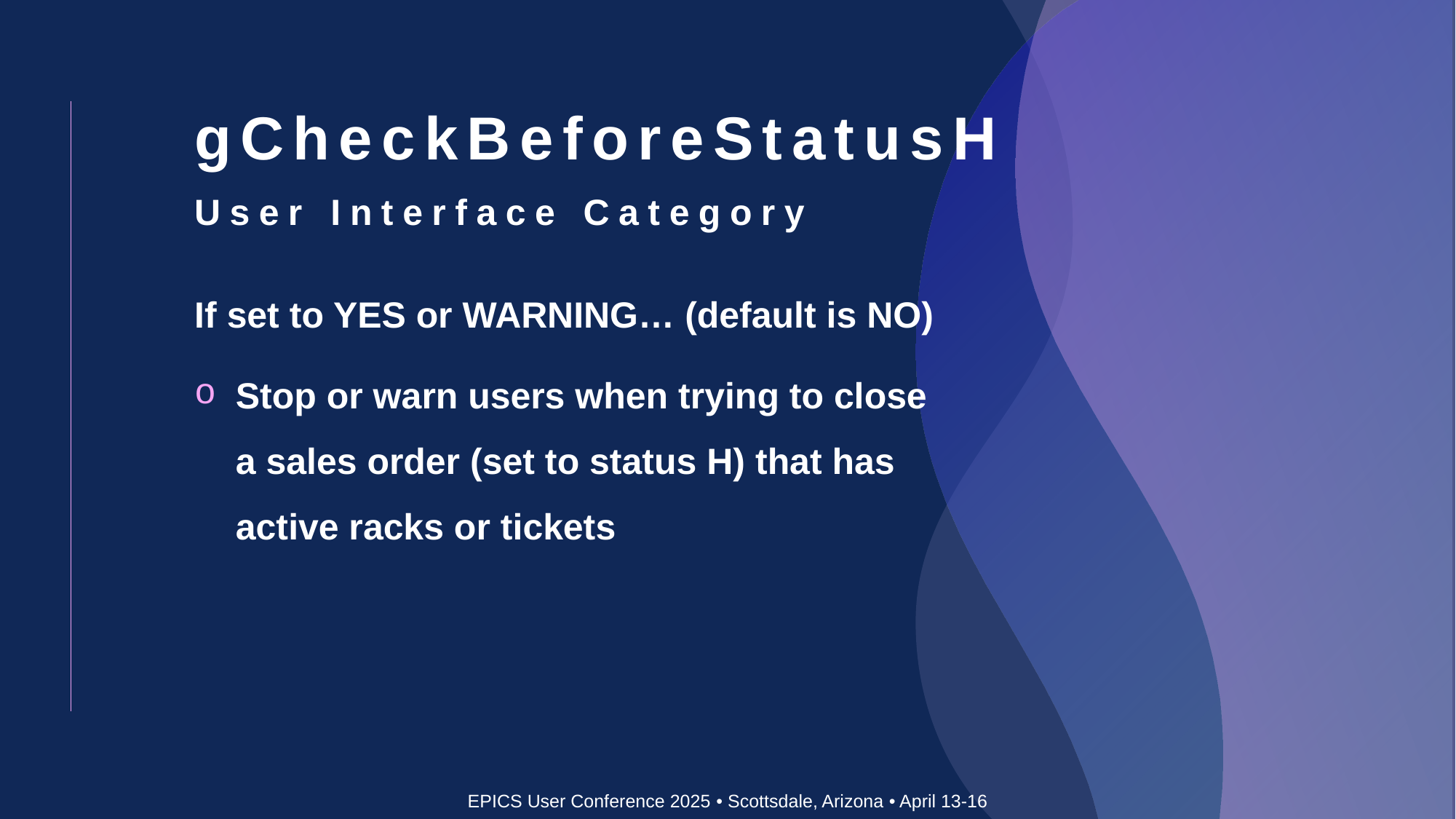

# gCheckBeforeStatusH User Interface Category
If set to YES or WARNING… (default is NO)
Stop or warn users when trying to close a sales order (set to status H) that has active racks or tickets